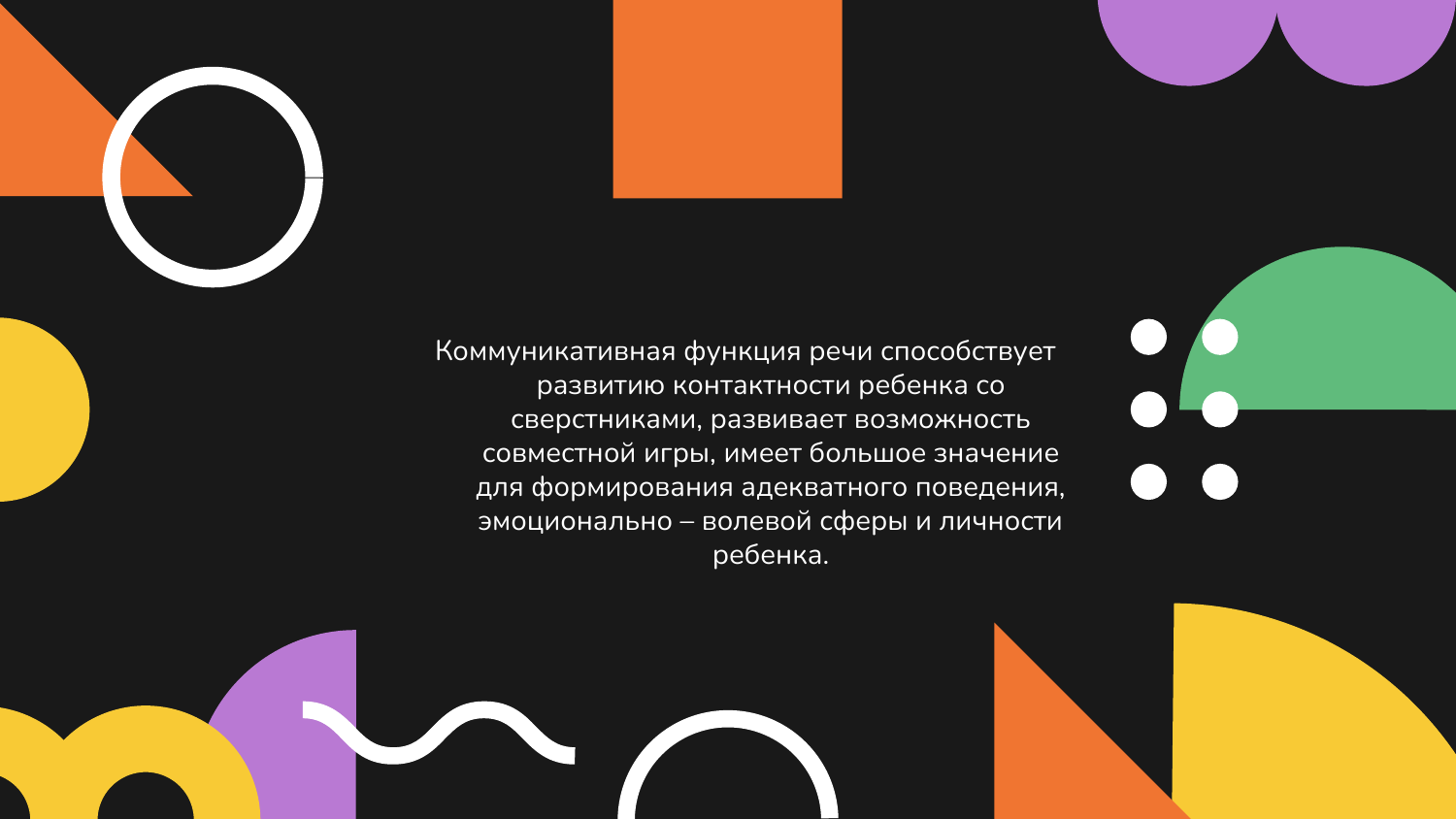

Коммуникативная функция речи способствует развитию контактности ребенка со сверстниками, развивает возможность совместной игры, имеет большое значение для формирования адекватного поведения, эмоционально – волевой сферы и личности ребенка.